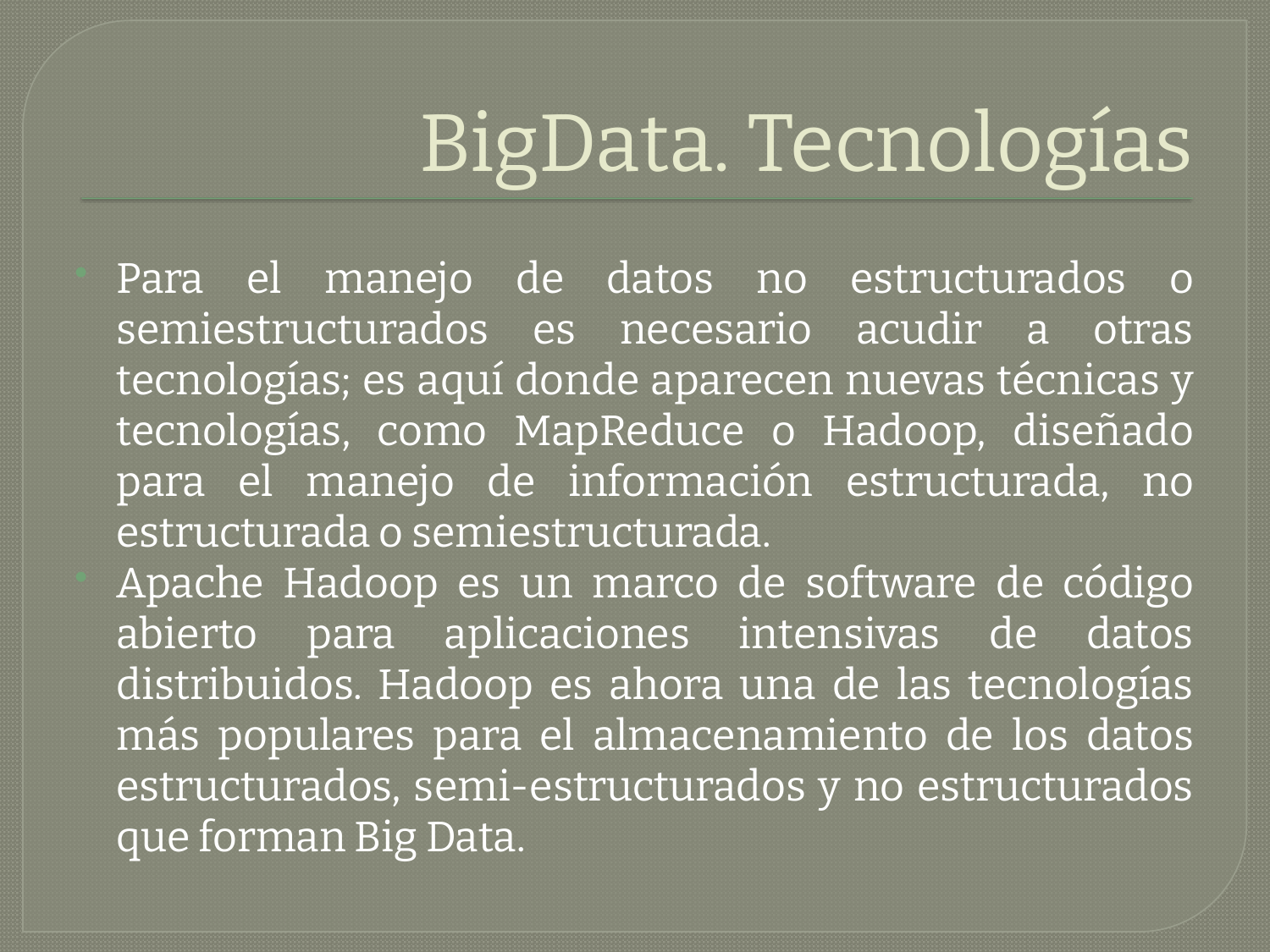

# BigData. Tecnologías
Para el manejo de datos no estructurados o semiestructurados es necesario acudir a otras tecnologías; es aquí donde aparecen nuevas técnicas y tecnologías, como MapReduce o Hadoop, diseñado para el manejo de información estructurada, no estructurada o semiestructurada.
Apache Hadoop es un marco de software de código abierto para aplicaciones intensivas de datos distribuidos. Hadoop es ahora una de las tecnologías más populares para el almacenamiento de los datos estructurados, semi-estructurados y no estructurados que forman Big Data.